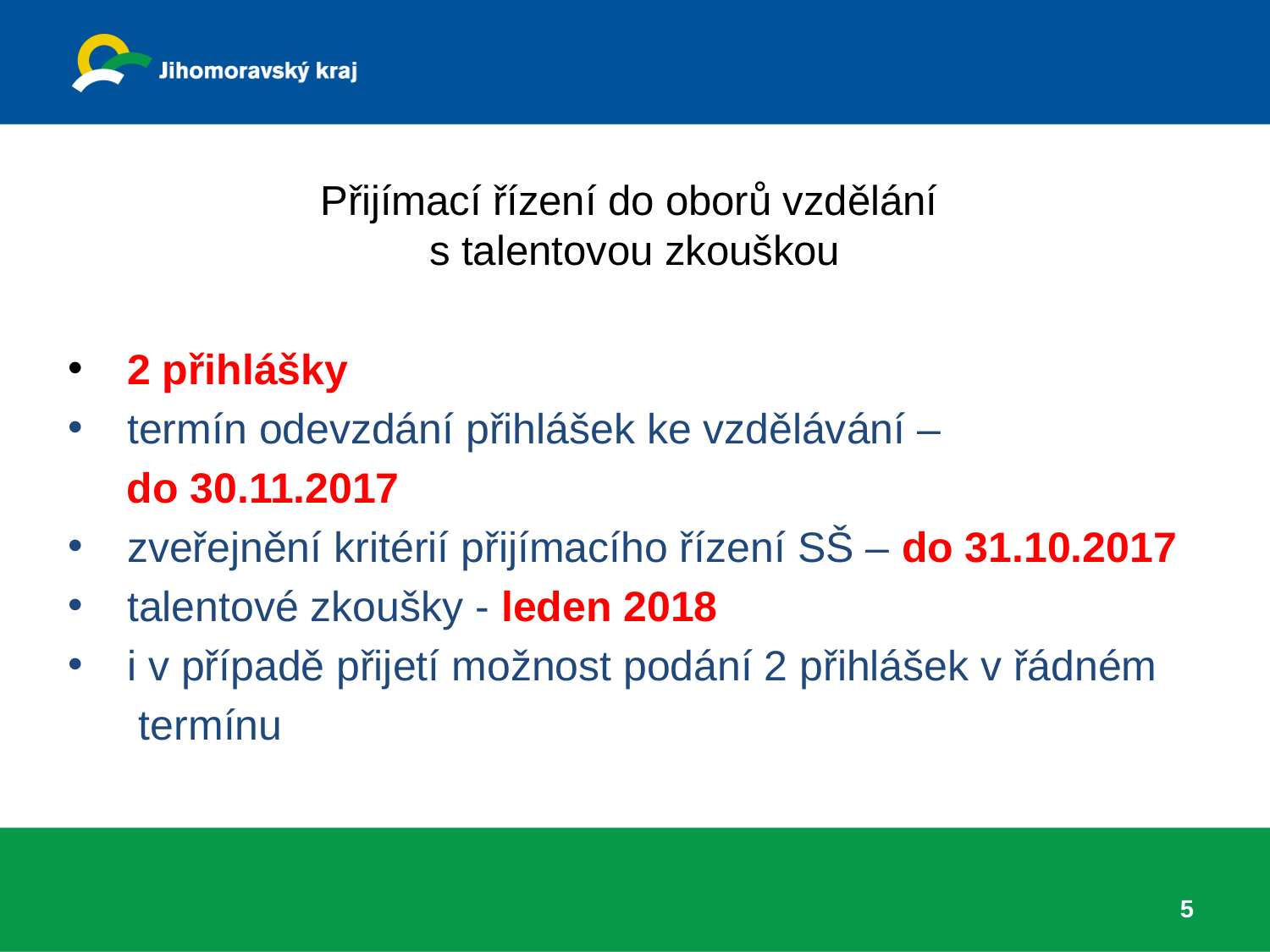

# Přijímací řízení do oborů vzdělání s talentovou zkouškou
 2 přihlášky
 termín odevzdání přihlášek ke vzdělávání –
     do 30.11.2017
 zveřejnění kritérií přijímacího řízení SŠ – do 31.10.2017
 talentové zkoušky - leden 2018
 i v případě přijetí možnost podání 2 přihlášek v řádném
      termínu
5